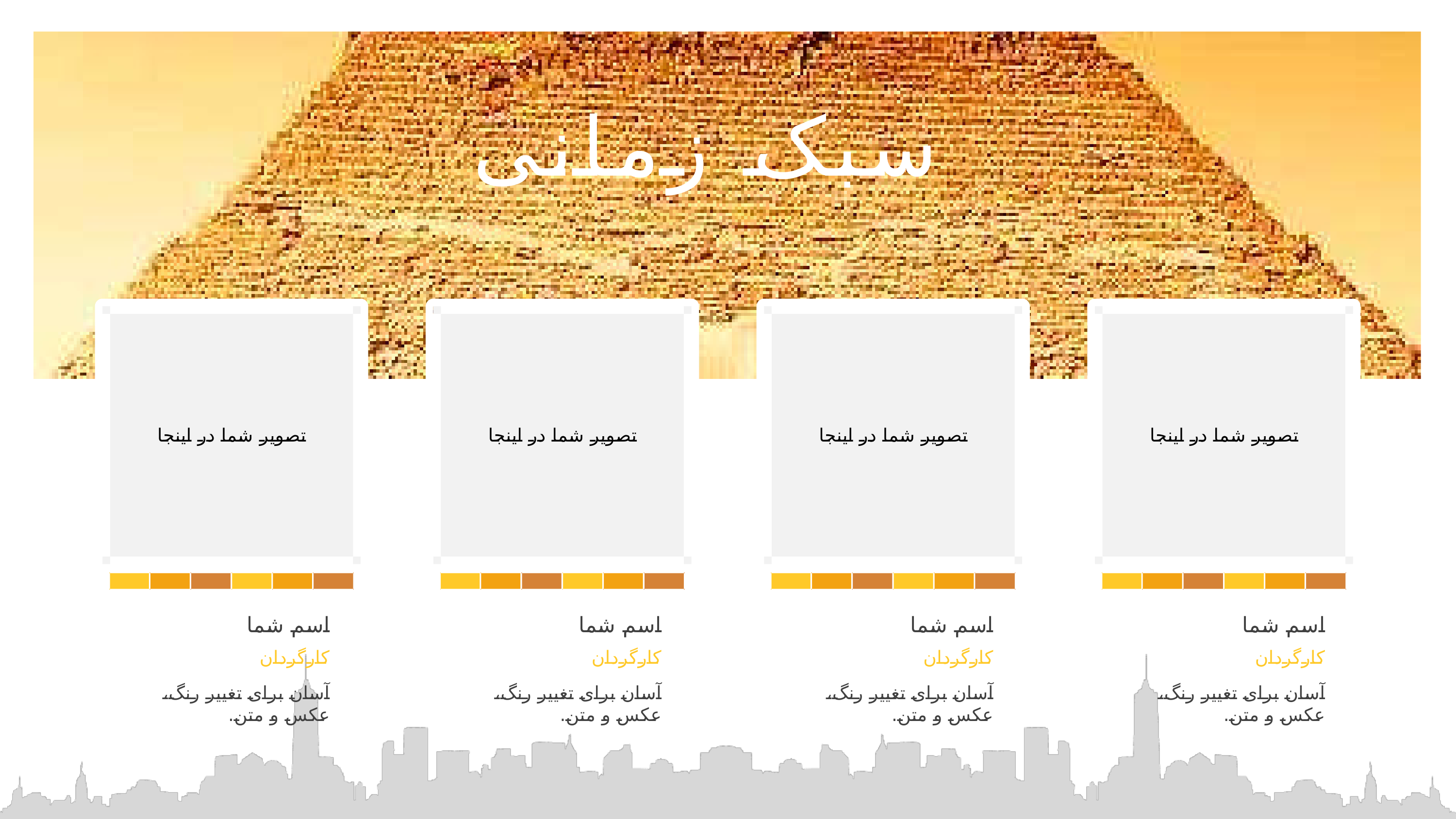

سبک زمانی
Meet  Our Team

تصویر شما در اینجا

تصویر شما در اینجا

تصویر شما در اینجا

تصویر شما در اینجا

اسم شما
اسم شما
اسم شما
اسم شما
کارگردان
کارگردان
کارگردان
کارگردان

آسان برای تغییر رنگ، عکس و متن.
آسان برای تغییر رنگ، عکس و متن.
آسان برای تغییر رنگ، عکس و متن.
آسان برای تغییر رنگ، عکس و متن.